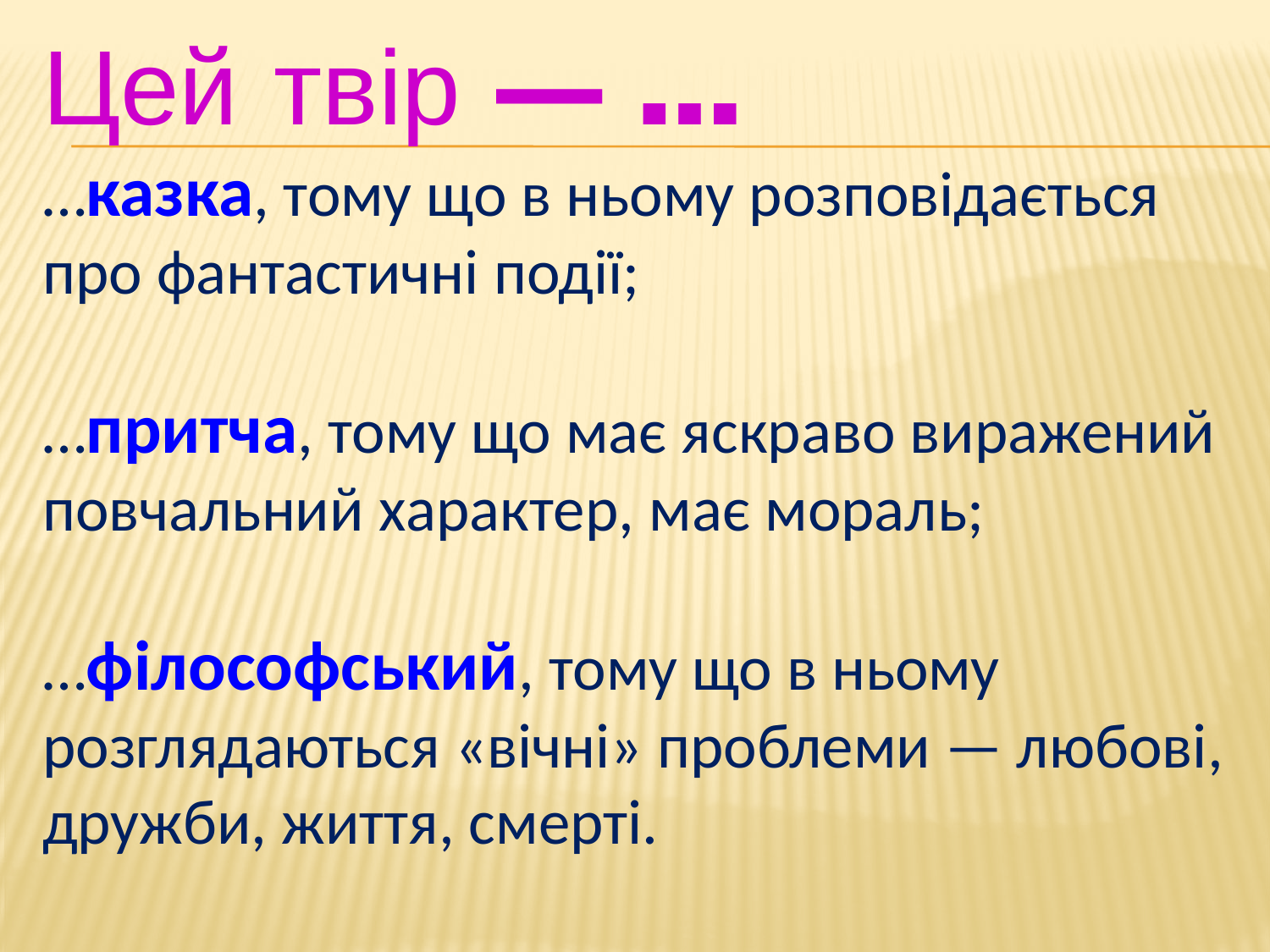

Цей твір — …
…казка, тому що в ньому розповідається про фантастичні події;
…притча, тому що має яскраво виражений повчальний характер, має мораль;
…філософський, тому що в ньому розглядаються «вічні» проблеми — любові, дружби, життя, смерті.